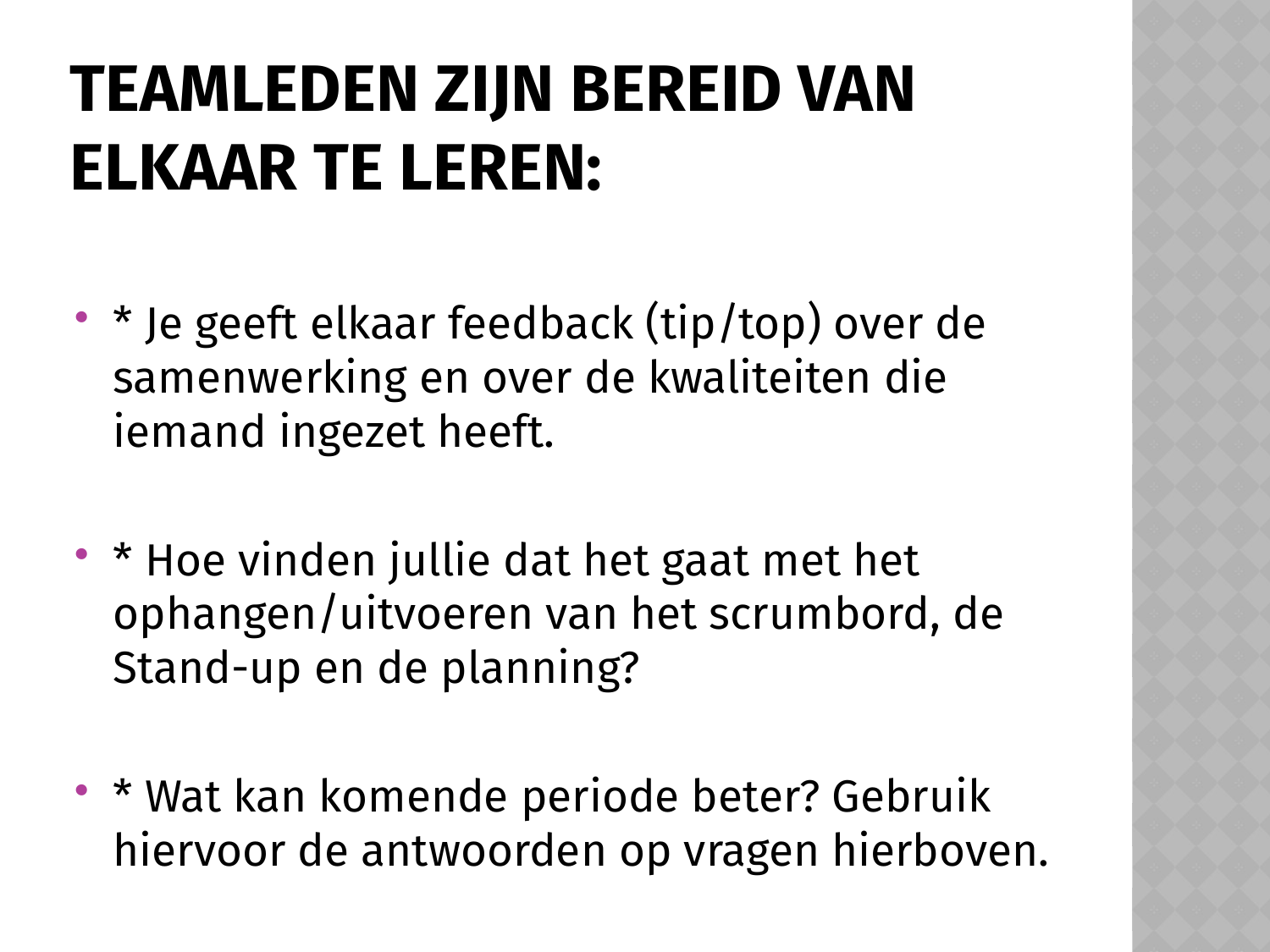

# Teamleden zijn bereid van elkaar te leren:

* Je geeft elkaar feedback (tip/top) over de samenwerking en over de kwaliteiten die iemand ingezet heeft.

* Hoe vinden jullie dat het gaat met het ophangen/uitvoeren van het scrumbord, de Stand-up en de planning?

* Wat kan komende periode beter? Gebruik hiervoor de antwoorden op vragen hierboven.